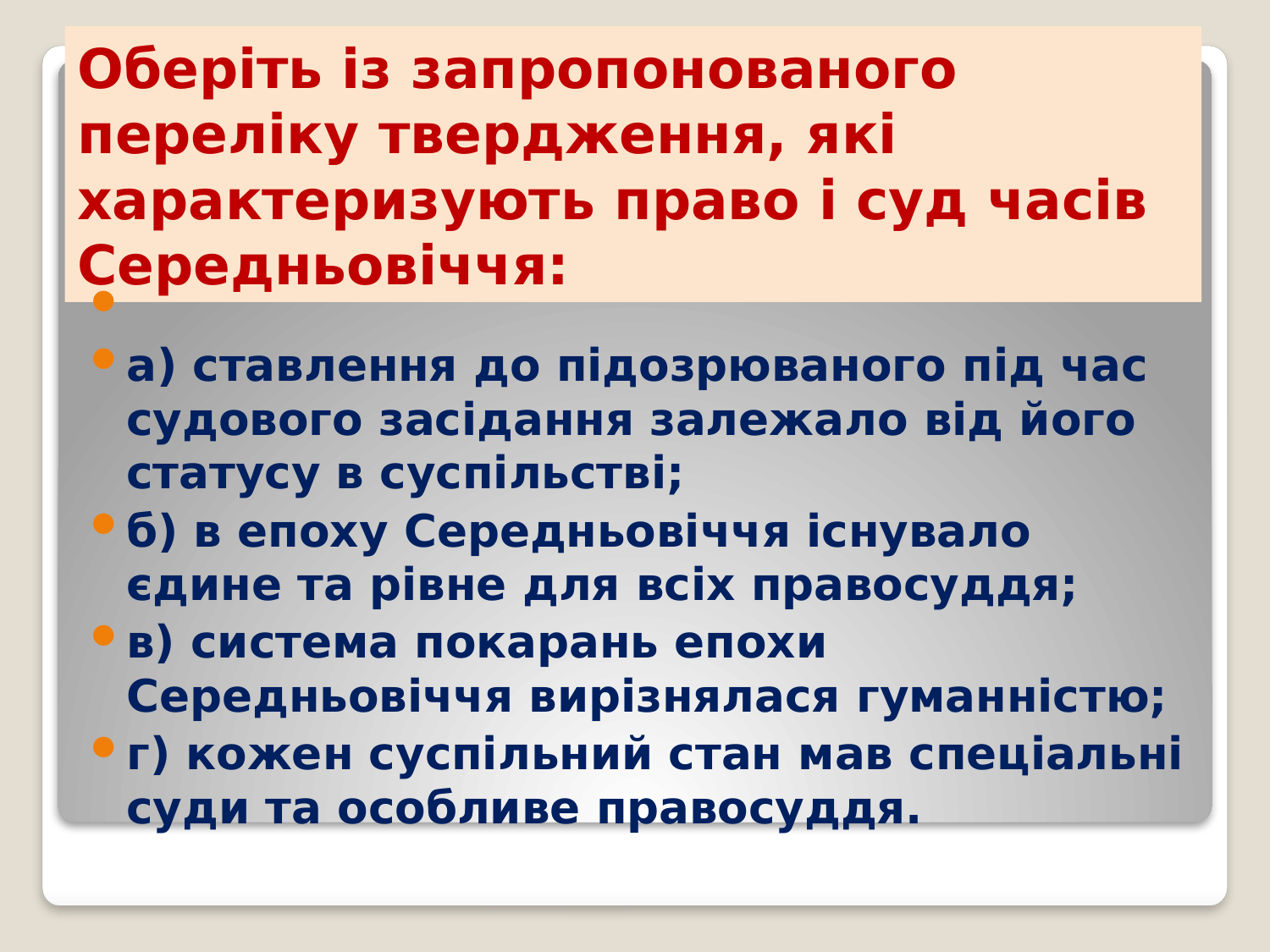

# Оберіть із запропонованого переліку твердження, які характеризують право і суд часів Середньовіччя:

а) ставлення до підозрюваного під час судового засідання залежало від його статусу в суспільстві;
б) в епоху Середньовіччя існувало єдине та рівне для всіх правосуддя;
в) система покарань епохи Середньовіччя вирізнялася гуманністю;
г) кожен суспільний стан мав спеціальні суди та особливе правосуддя.